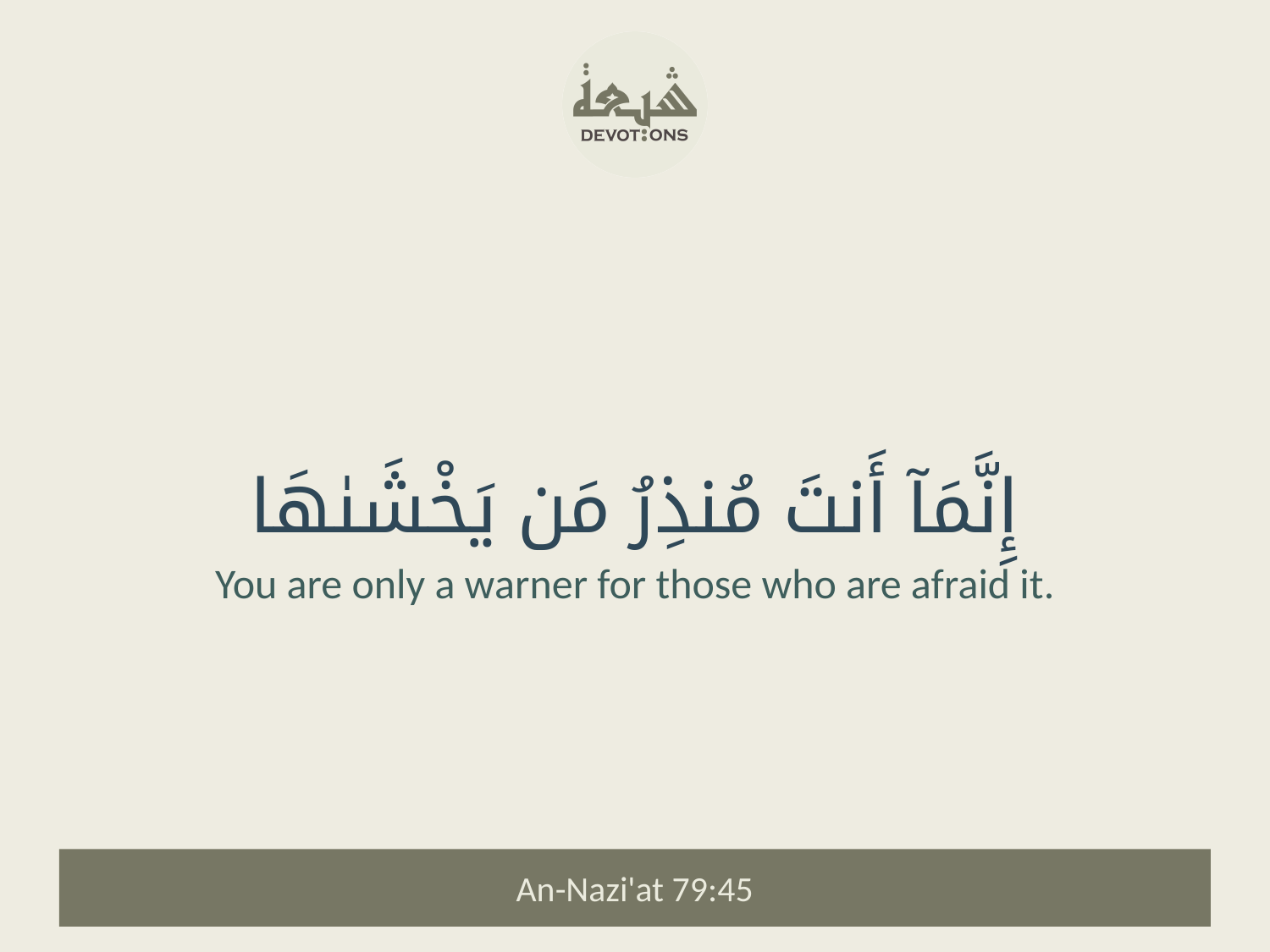

إِنَّمَآ أَنتَ مُنذِرُ مَن يَخْشَىٰهَا
You are only a warner for those who are afraid it.
An-Nazi'at 79:45